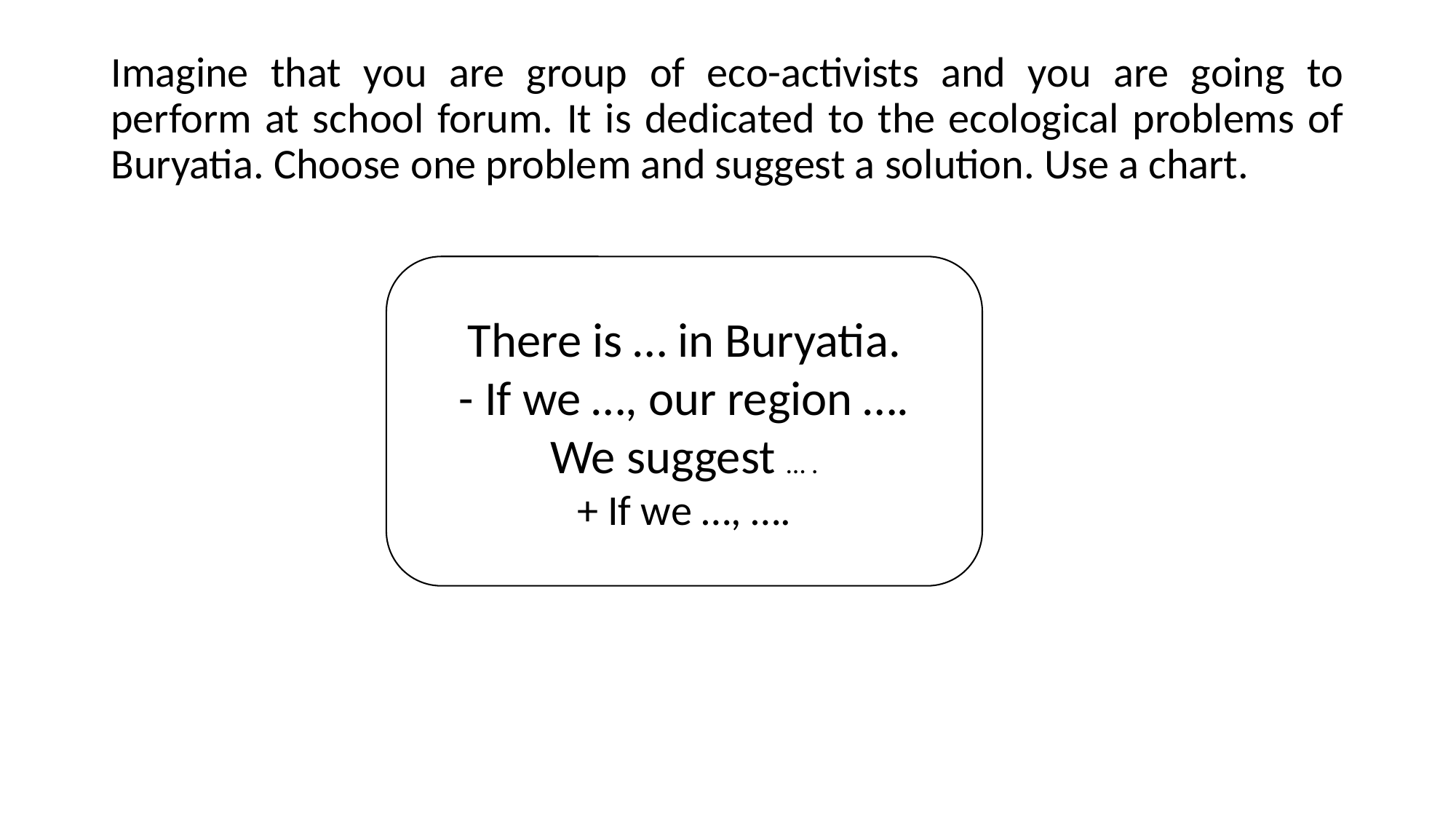

# Imagine that you are group of eco-activists and you are going to perform at school forum. It is dedicated to the ecological problems of Buryatia. Choose one problem and suggest a solution. Use a chart.

There is … in Buryatia.
- If we …, our region ….
We suggest … .
+ If we …, ….